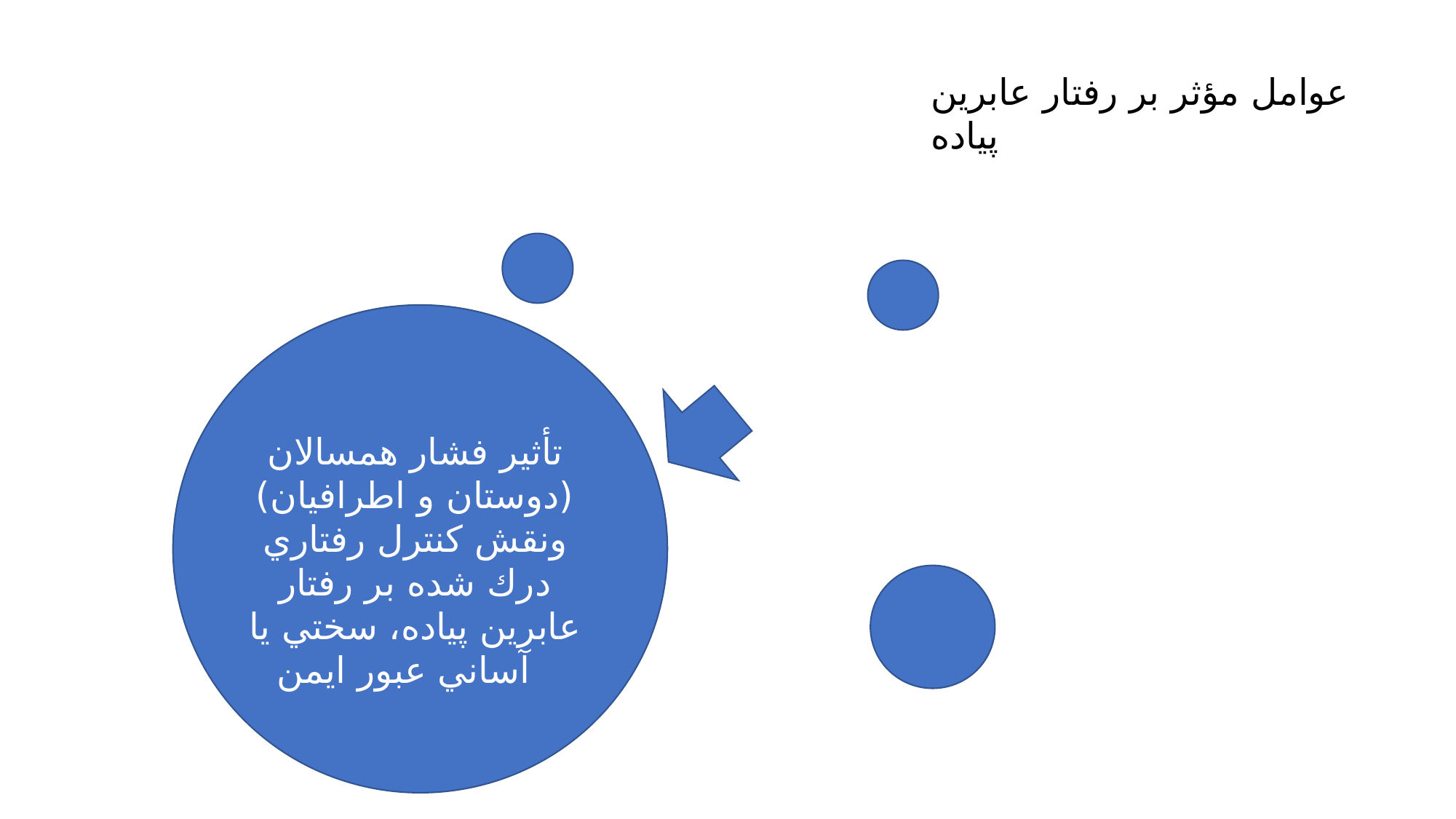

عوامل مؤثر بر رفتار عابرين پياده

تأثير فشار همسالان (دوستان و اطرافيان) ونقش كنترل رفتاري درك شده بر رفتار عابرين پياده، سختي يا آساني عبور ايمن